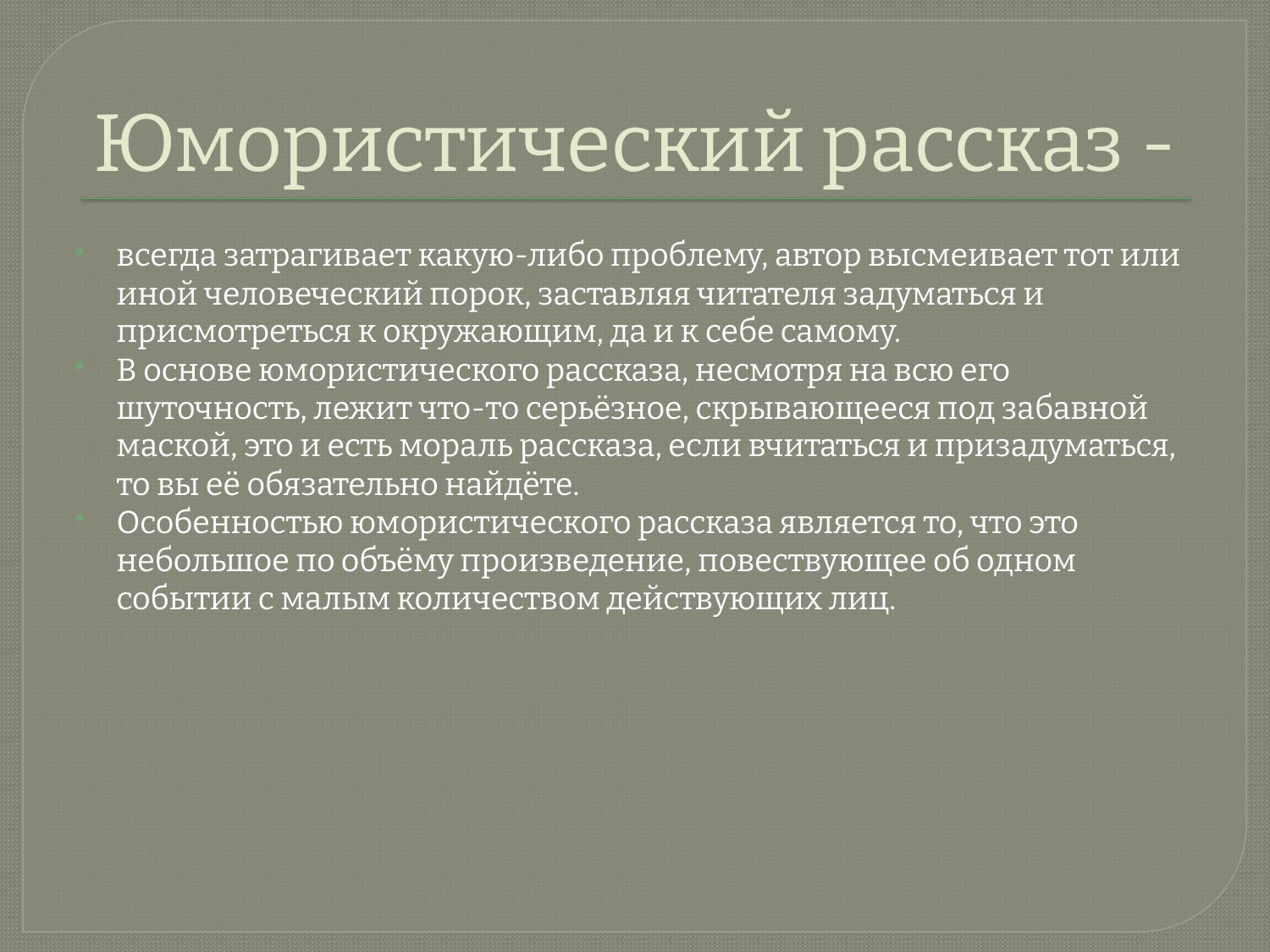

# Юмористический рассказ -
всегда затрагивает какую-либо проблему, автор высмеивает тот или иной человеческий порок, заставляя читателя задуматься и присмотреться к окружающим, да и к себе самому.
В основе юмористического рассказа, несмотря на всю его шуточность, лежит что-то серьёзное, скрывающееся под забавной маской, это и есть мораль рассказа, если вчитаться и призадуматься, то вы её обязательно найдёте.
Особенностью юмористического рассказа является то, что это небольшое по объёму произведение, повествующее об одном событии с малым количеством действующих лиц.